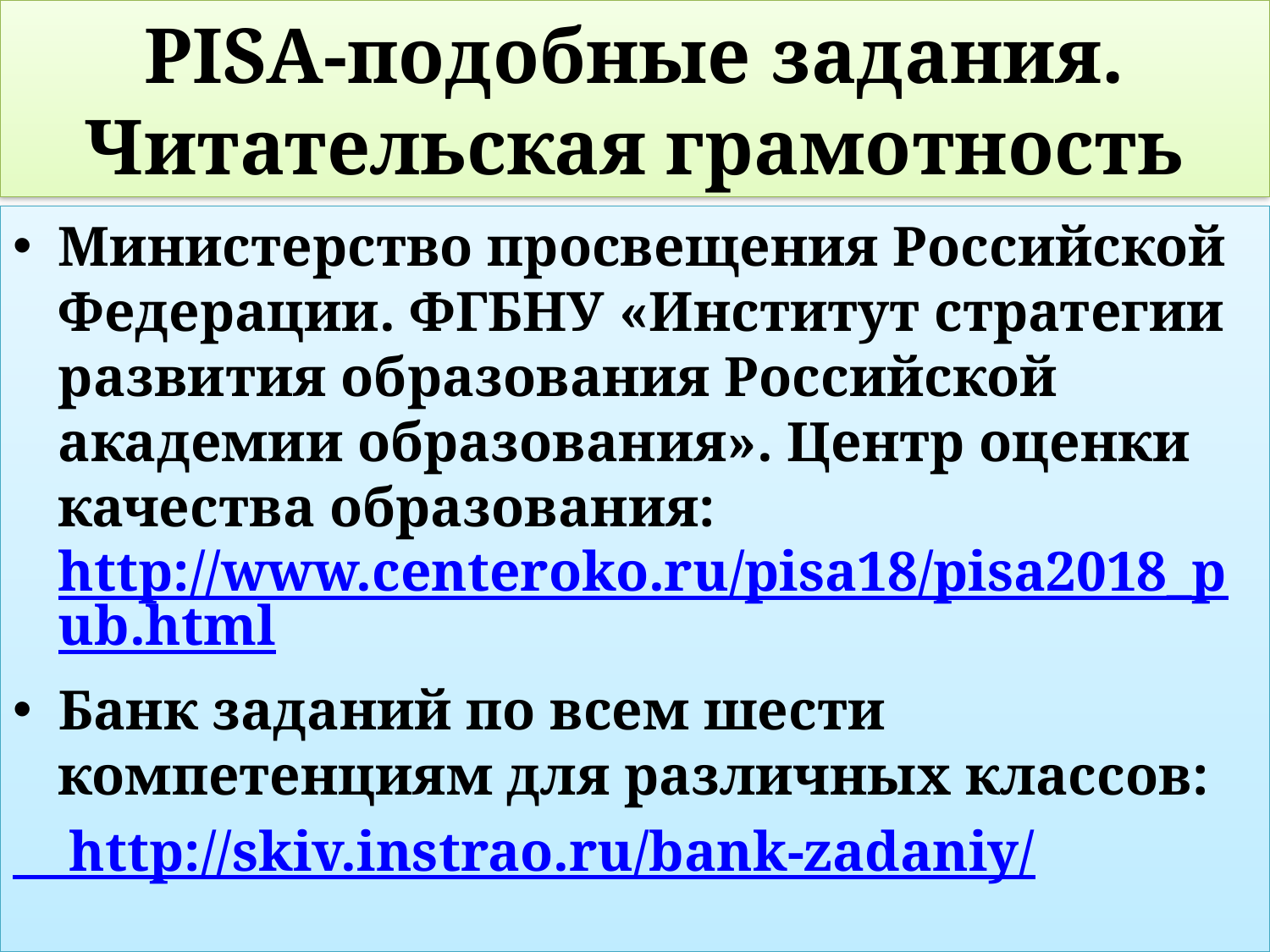

# PISA-подобные задания. Читательская грамотность
Министерство просвещения Российской Федерации. ФГБНУ «Институт стратегии развития образования Российской академии образования». Центр оценки качества образования:      http://www.centeroko.ru/pisa18/pisa2018_pub.html
Банк заданий по всем шести компетенциям для различных классов:
    http://skiv.instrao.ru/bank-zadaniy/